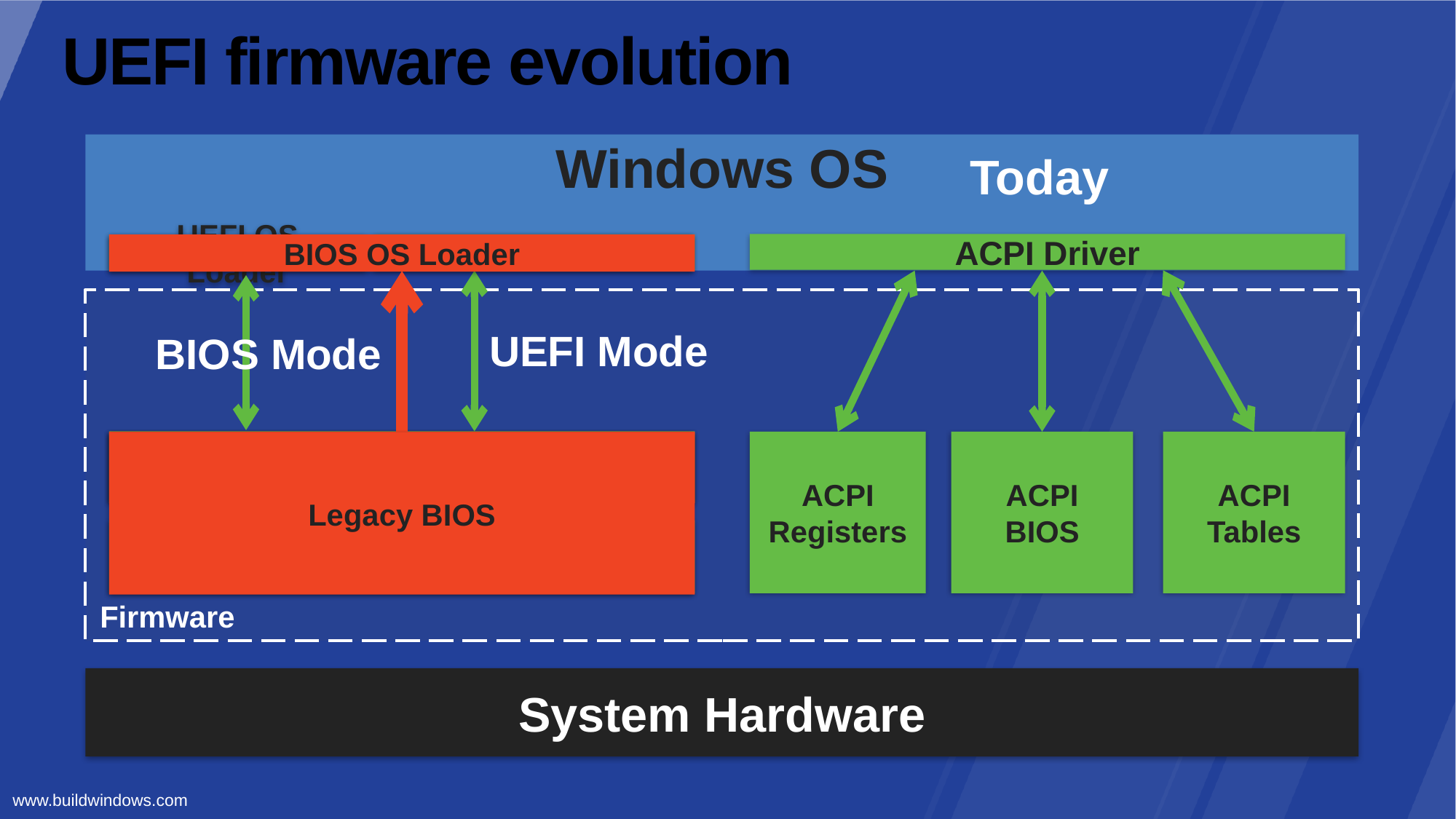

# UEFI firmware evolution
Windows OS

Today
Pre-1998
1998 ~
ACPI Driver
BIOS OS Loader
UEFI Win32/NT APIs
UEFI OS Loader
Firmware
UEFI Mode
BIOS Mode
UEFI Runtime Services
Compatibility Support Module (CSM)
ACPI Registers
ACPI BIOS
ACPI Tables
Legacy BIOS
Platform Specific UEFI Firmware
System Hardware